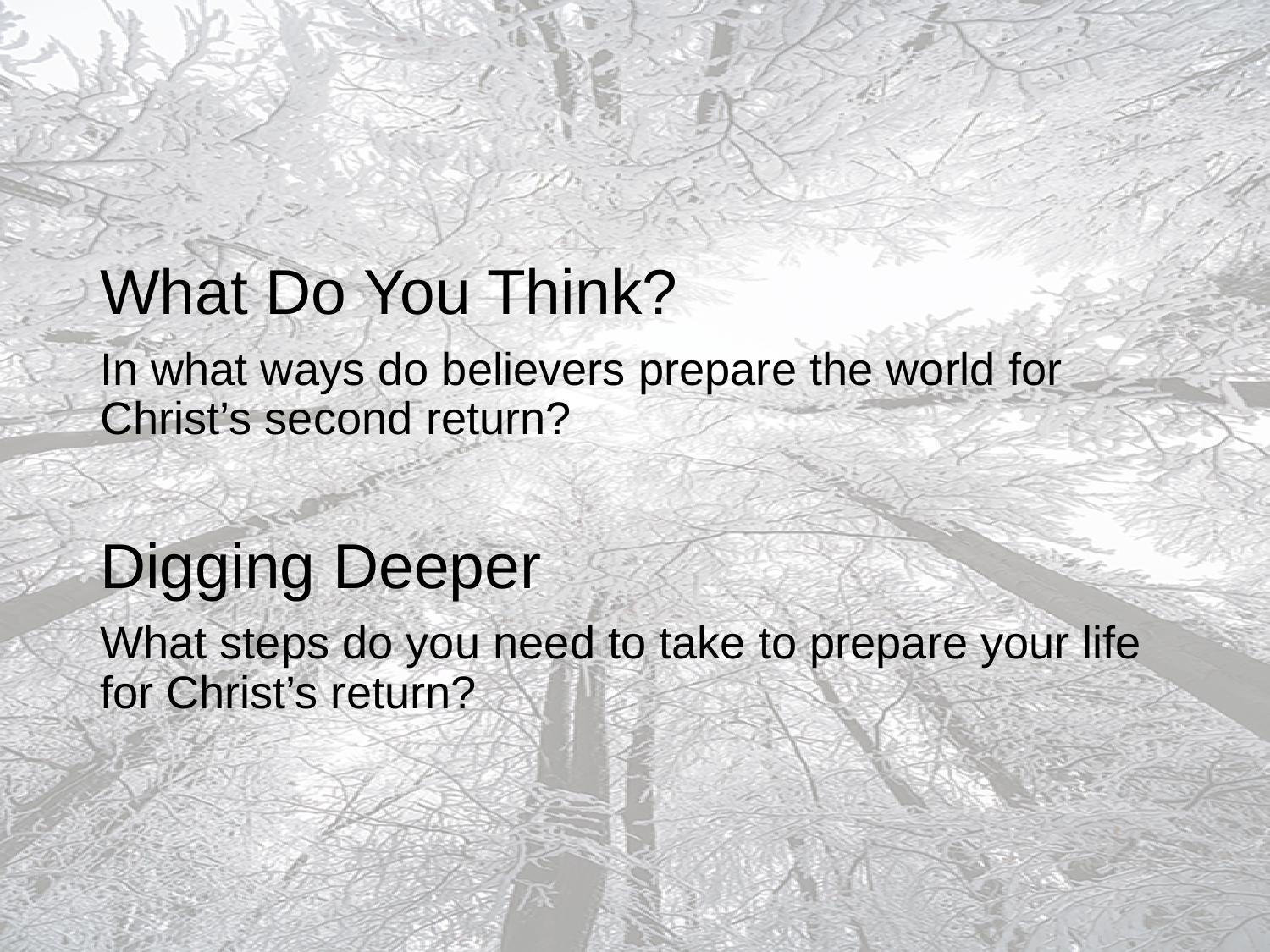

What Do You Think?
In what ways do believers prepare the world for Christ’s second return?

Digging Deeper
What steps do you need to take to prepare your life for Christ’s return?